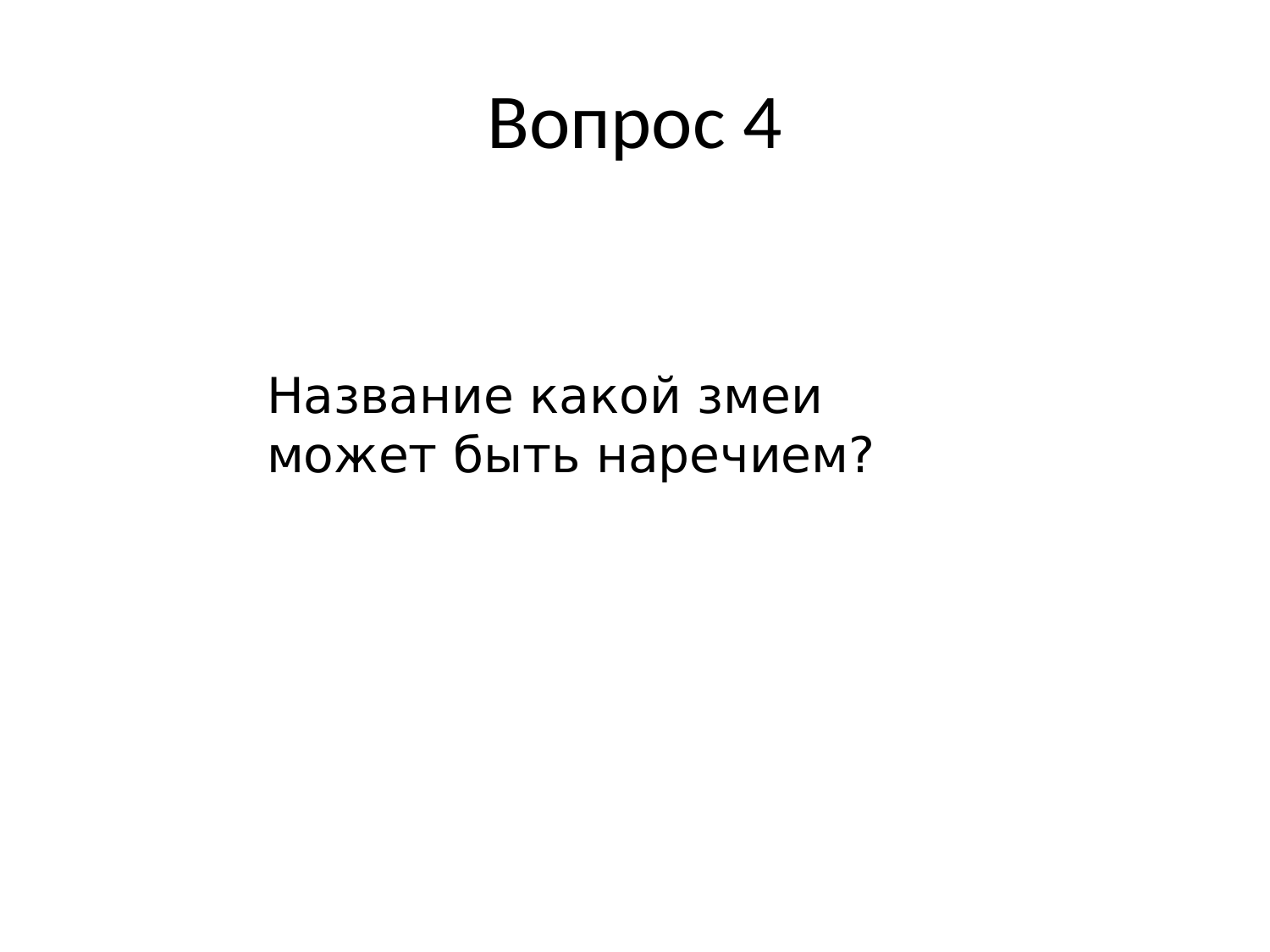

Название какой змеи
может быть наречием?
# Вопрос 4